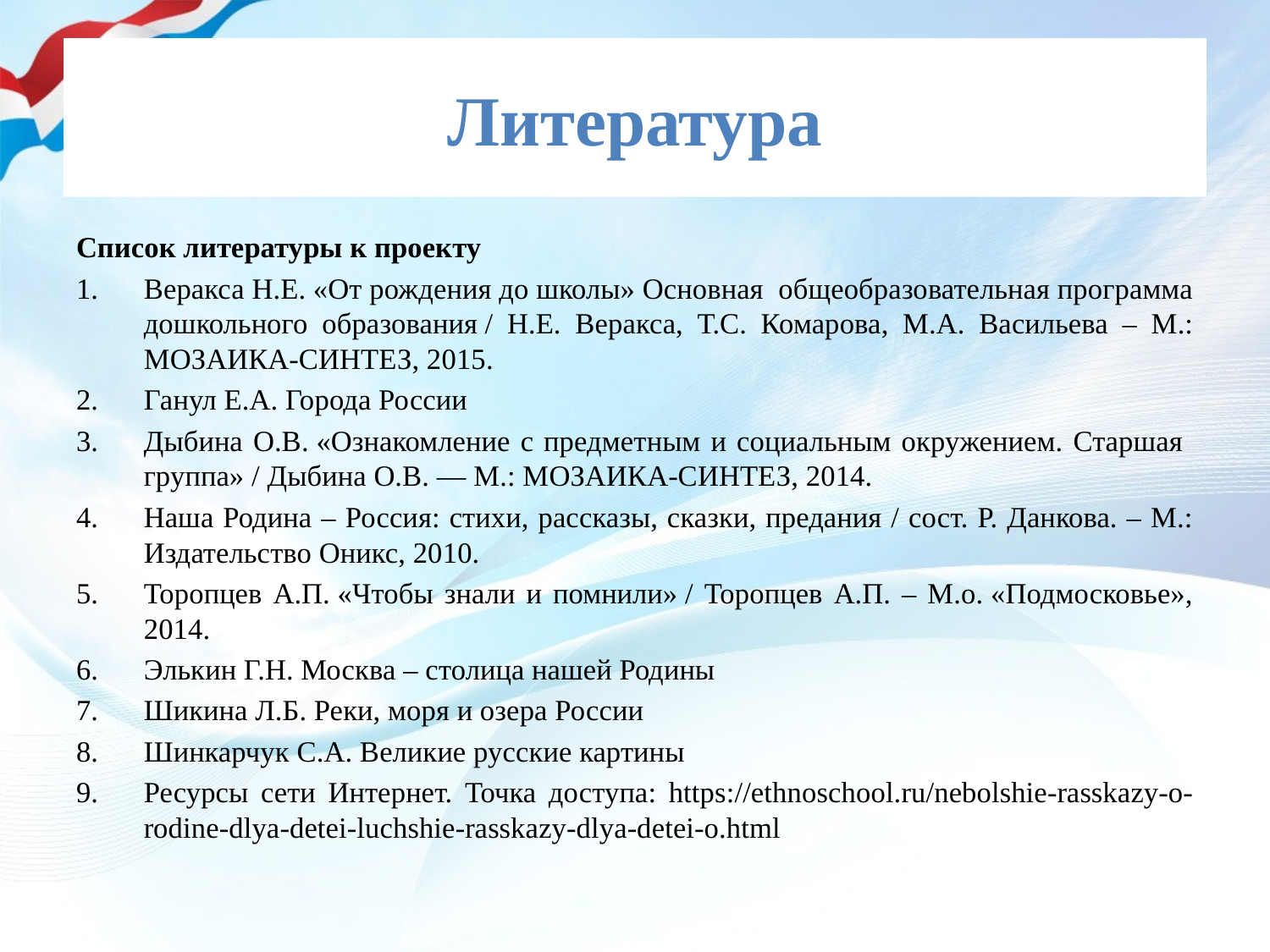

# Литература
Список литературы к проекту
Веракса Н.Е. «От рождения до школы» Основная  общеобразовательная программа дошкольного образования / Н.Е. Веракса, Т.С. Комарова, М.А. Васильева – М.: МОЗАИКА-СИНТЕЗ, 2015.
Ганул Е.А. Города России
Дыбина О.В. «Ознакомление с предметным и социальным окружением. Старшая  группа» / Дыбина О.В. — М.: МОЗАИКА-СИНТЕЗ, 2014.
Наша Родина – Россия: стихи, рассказы, сказки, предания / сост. Р. Данкова. – М.: Издательство Оникс, 2010.
Торопцев А.П. «Чтобы знали и помнили» / Торопцев А.П. – М.о. «Подмосковье», 2014.
Элькин Г.Н. Москва – столица нашей Родины
Шикина Л.Б. Реки, моря и озера России
Шинкарчук С.А. Великие русские картины
Ресурсы сети Интернет. Точка доступа: https://ethnoschool.ru/nebolshie-rasskazy-o-rodine-dlya-detei-luchshie-rasskazy-dlya-detei-o.html